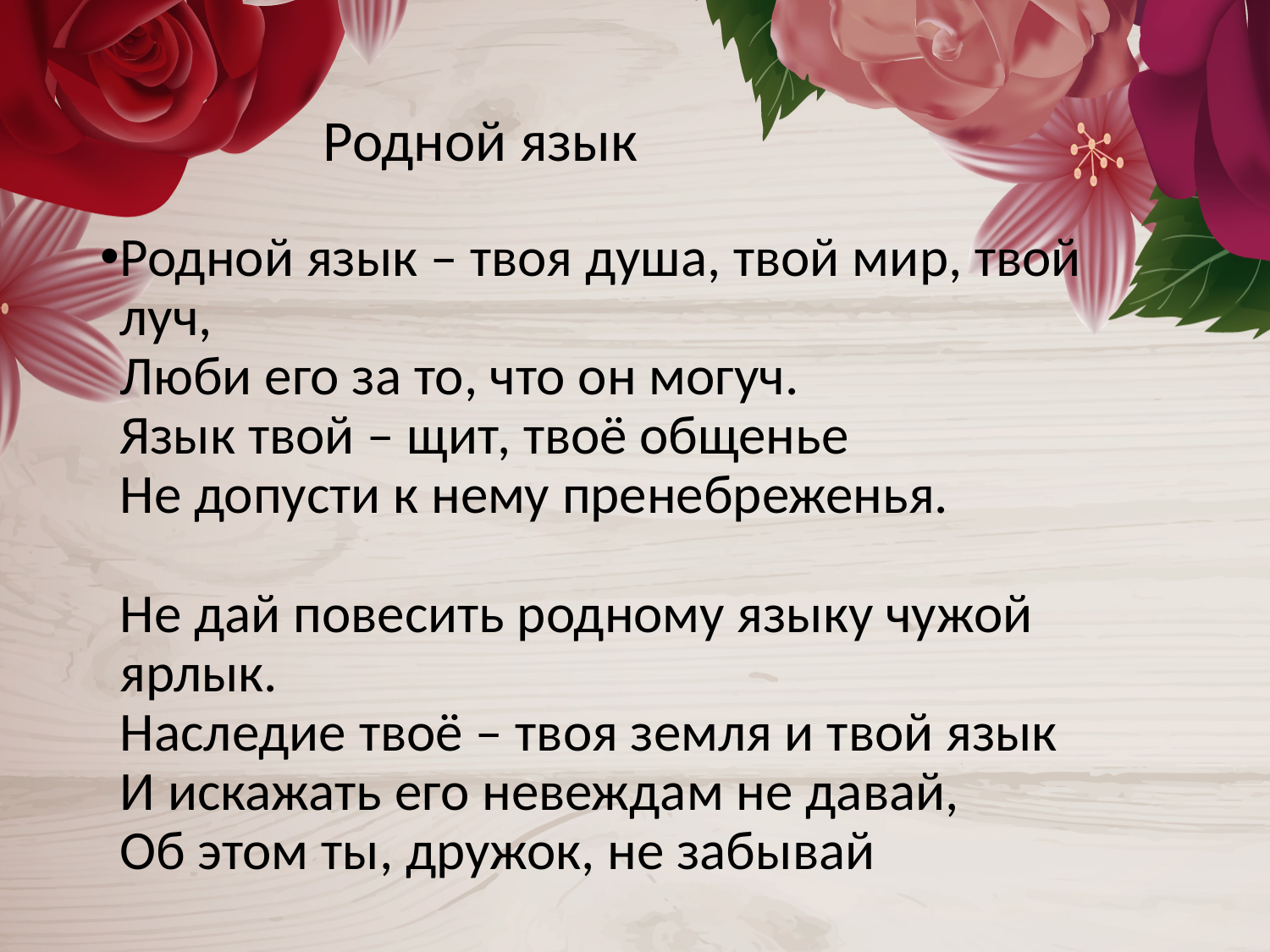

# Родной язык
Родной язык – твоя душа, твой мир, твой луч,
Люби его за то, что он могуч.
Язык твой – щит, твоё общенье
Не допусти к нему пренебреженья.
Не дай повесить родному языку чужой ярлык.
Наследие твоё – твоя земля и твой язык
И искажать его невеждам не давай,
Об этом ты, дружок, не забывай